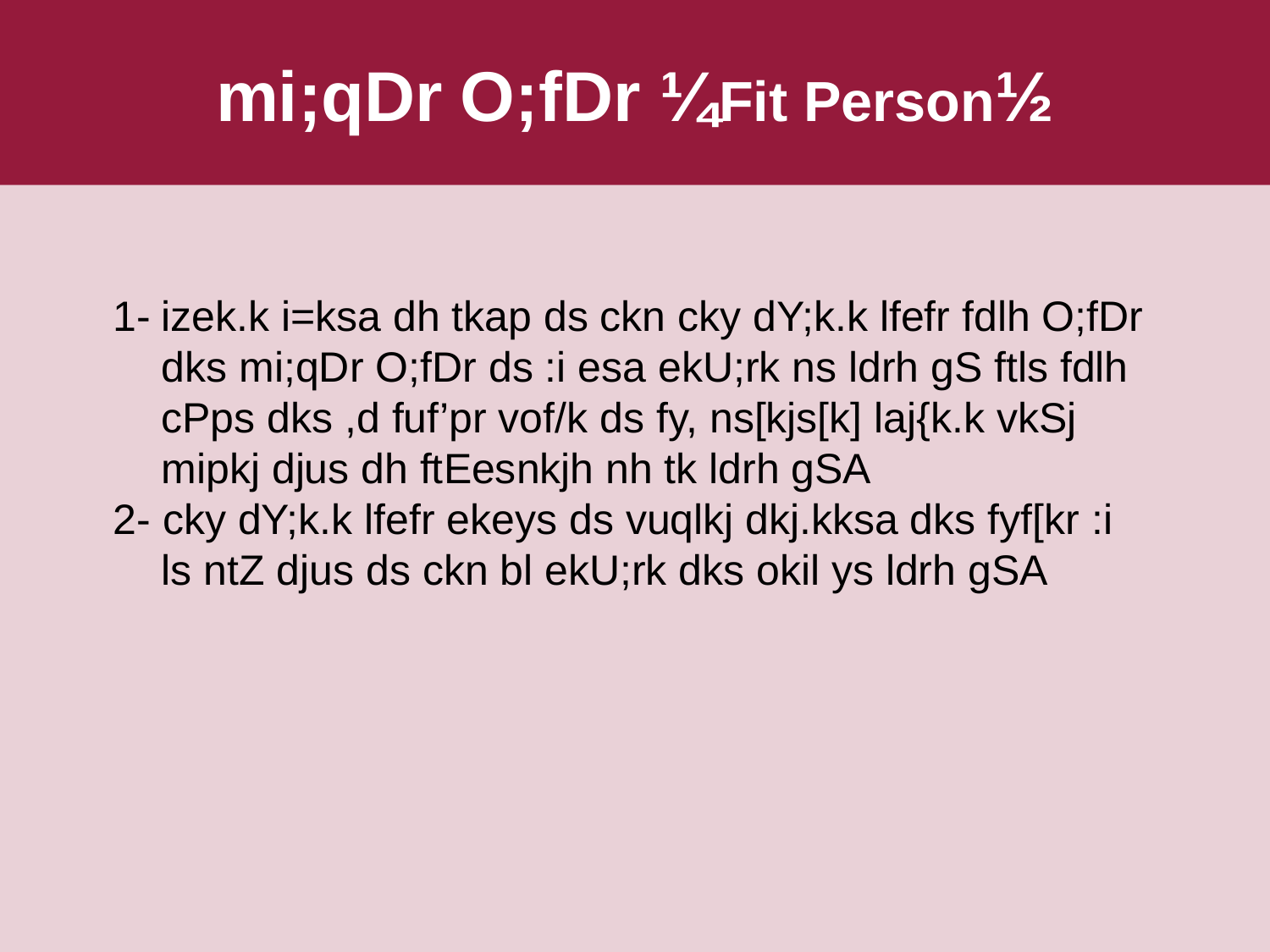

mi;qDr O;fDr ¼Fit Person½
1-	izek.k i=ksa dh tkap ds ckn cky dY;k.k lfefr fdlh O;fDr dks mi;qDr O;fDr ds :i esa ekU;rk ns ldrh gS ftls fdlh cPps dks ,d fuf’pr vof/k ds fy, ns[kjs[k] laj{k.k vkSj mipkj djus dh ftEesnkjh nh tk ldrh gSA
2- cky dY;k.k lfefr ekeys ds vuqlkj dkj.kksa dks fyf[kr :i ls ntZ djus ds ckn bl ekU;rk dks okil ys ldrh gSA